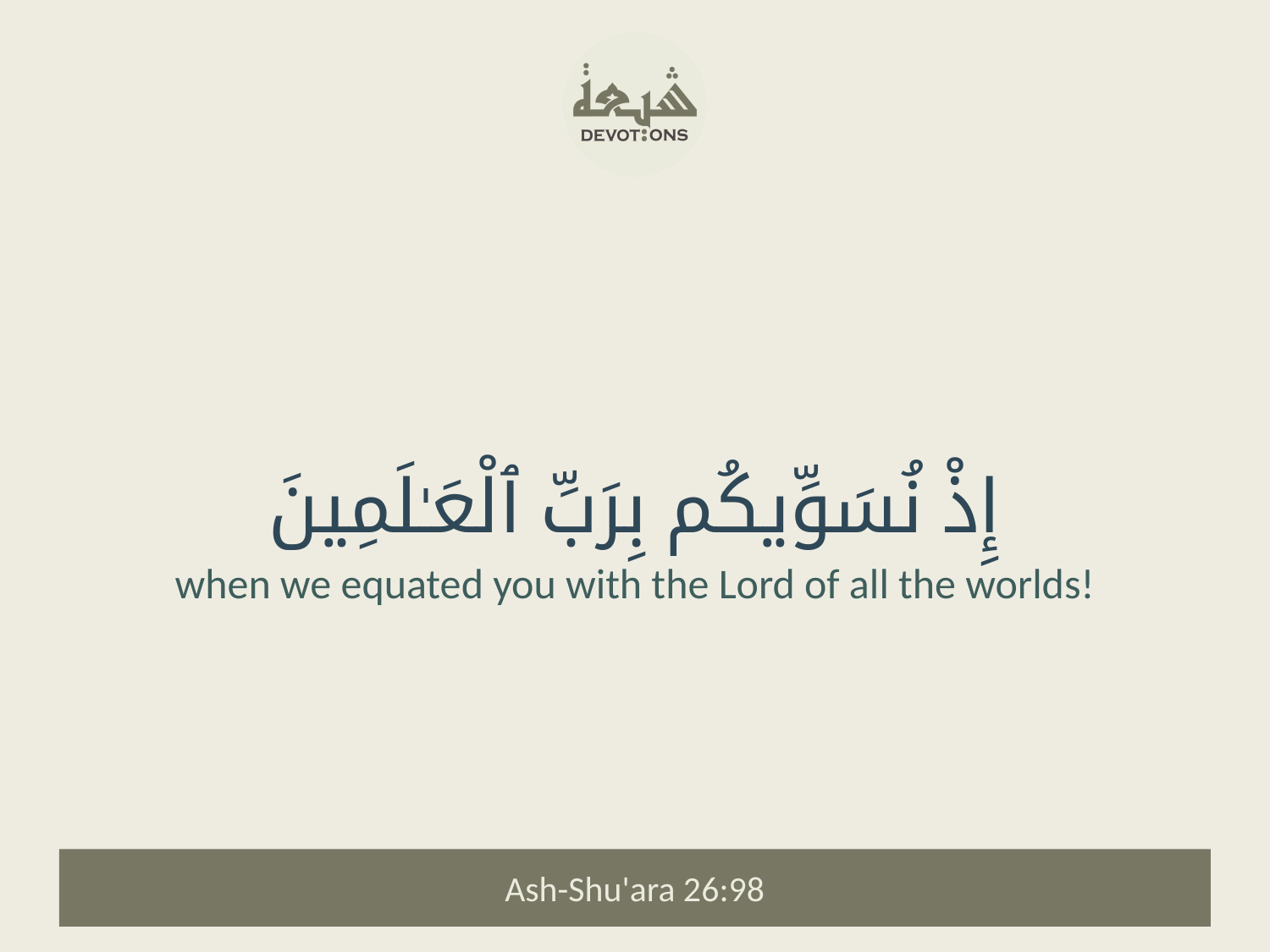

إِذْ نُسَوِّيكُم بِرَبِّ ٱلْعَـٰلَمِينَ
when we equated you with the Lord of all the worlds!
Ash-Shu'ara 26:98